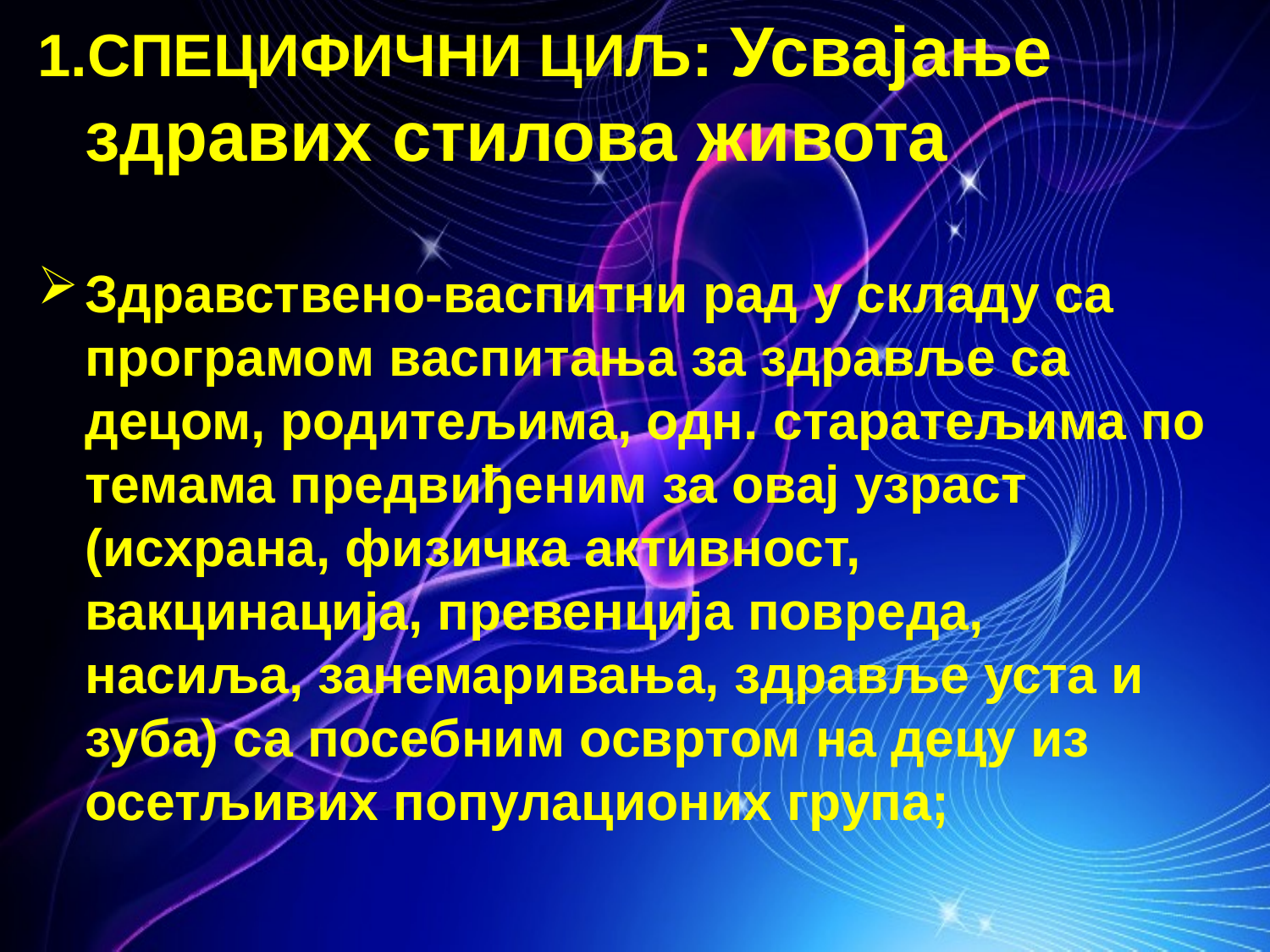

СПЕЦИФИЧНИ ЦИЉ: Усвајање здравих стилова живота

Здравствено-васпитни рад у складу са програмом васпитања за здравље са децом, родитељима, одн. старатељима по темама предвиђеним за овај узраст (исхрана, физичка активност, вакцинација, превенција повреда, насиља, занемаривања, здравље уста и зуба) са посебним освртом на децу из осетљивих популационих група;